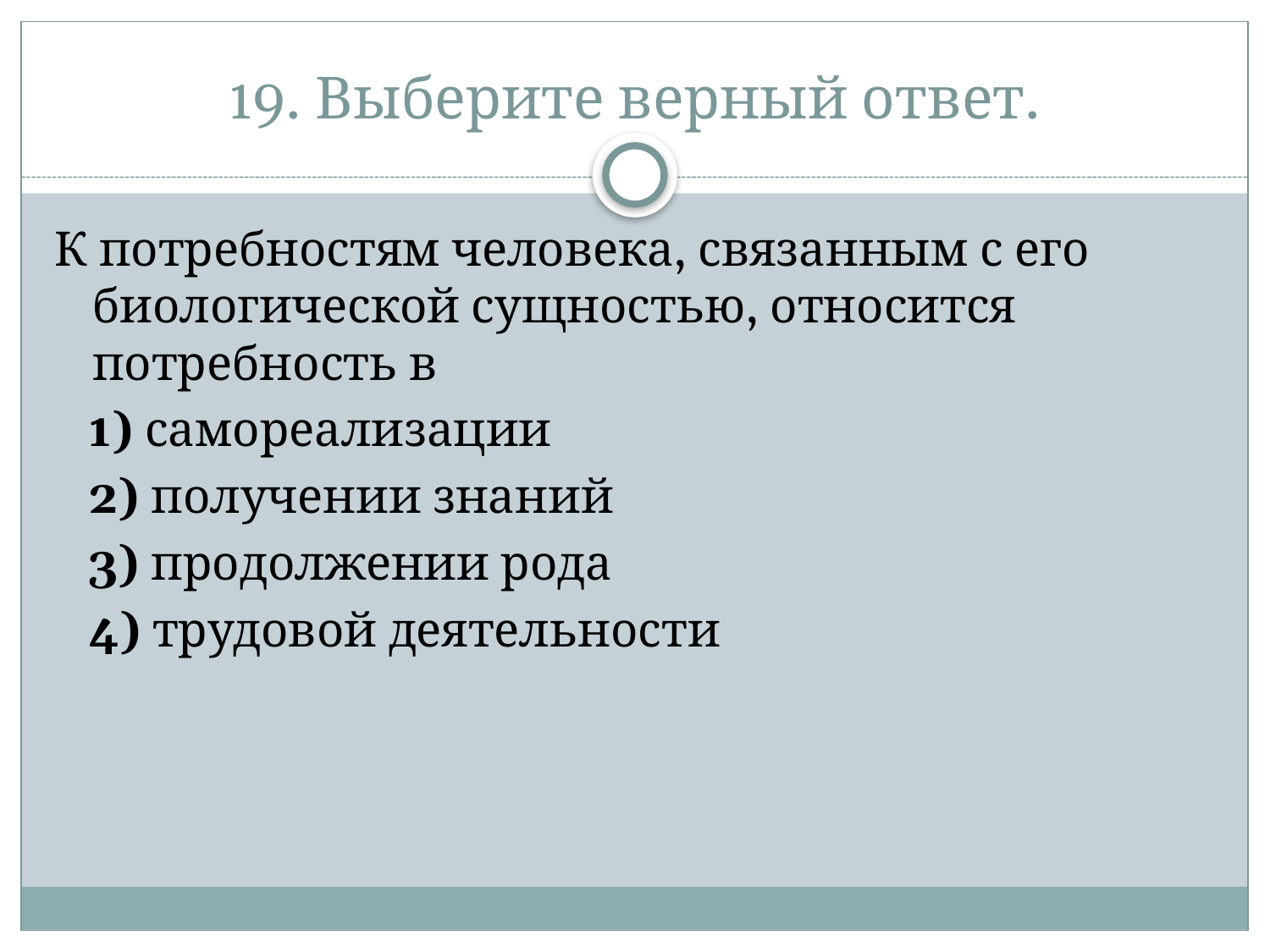

# 19. Выберите верный ответ.
К потребностям человека, связанным с его биологической сущностью, относится потребность в
   1) самореализации
   2) получении знаний
   3) продолжении рода
   4) трудовой деятельности